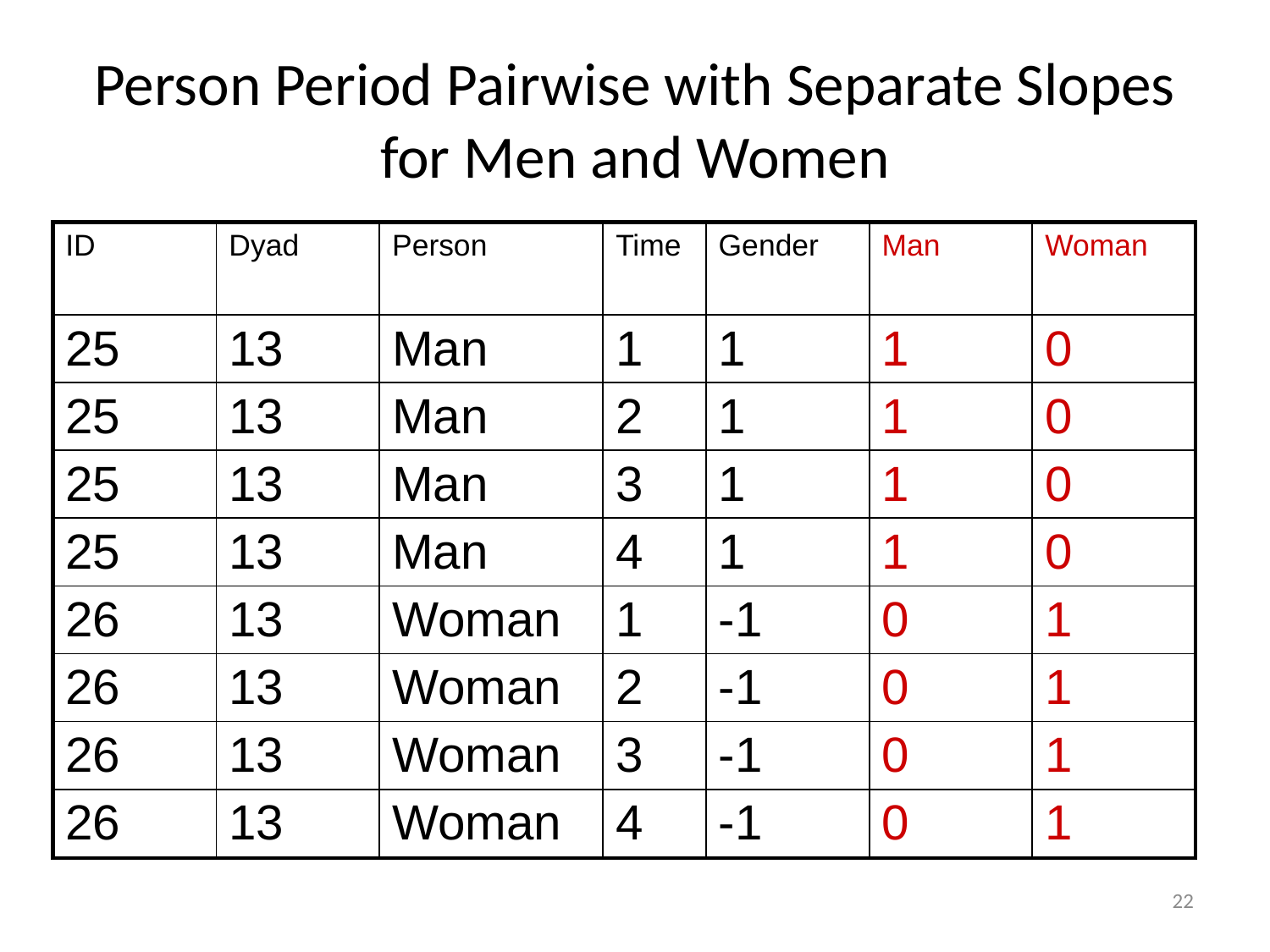

# Person Period Pairwise with Separate Slopes for Men and Women
| ID | Dyad | Person | Time | Gender | Man | Woman |
| --- | --- | --- | --- | --- | --- | --- |
| 25 | 13 | Man | 1 | 1 | 1 | 0 |
| 25 | 13 | Man | 2 | 1 | 1 | 0 |
| 25 | 13 | Man | 3 | 1 | 1 | 0 |
| 25 | 13 | Man | 4 | 1 | 1 | 0 |
| 26 | 13 | Woman | 1 | -1 | 0 | 1 |
| 26 | 13 | Woman | 2 | -1 | 0 | 1 |
| 26 | 13 | Woman | 3 | -1 | 0 | 1 |
| 26 | 13 | Woman | 4 | -1 | 0 | 1 |
22